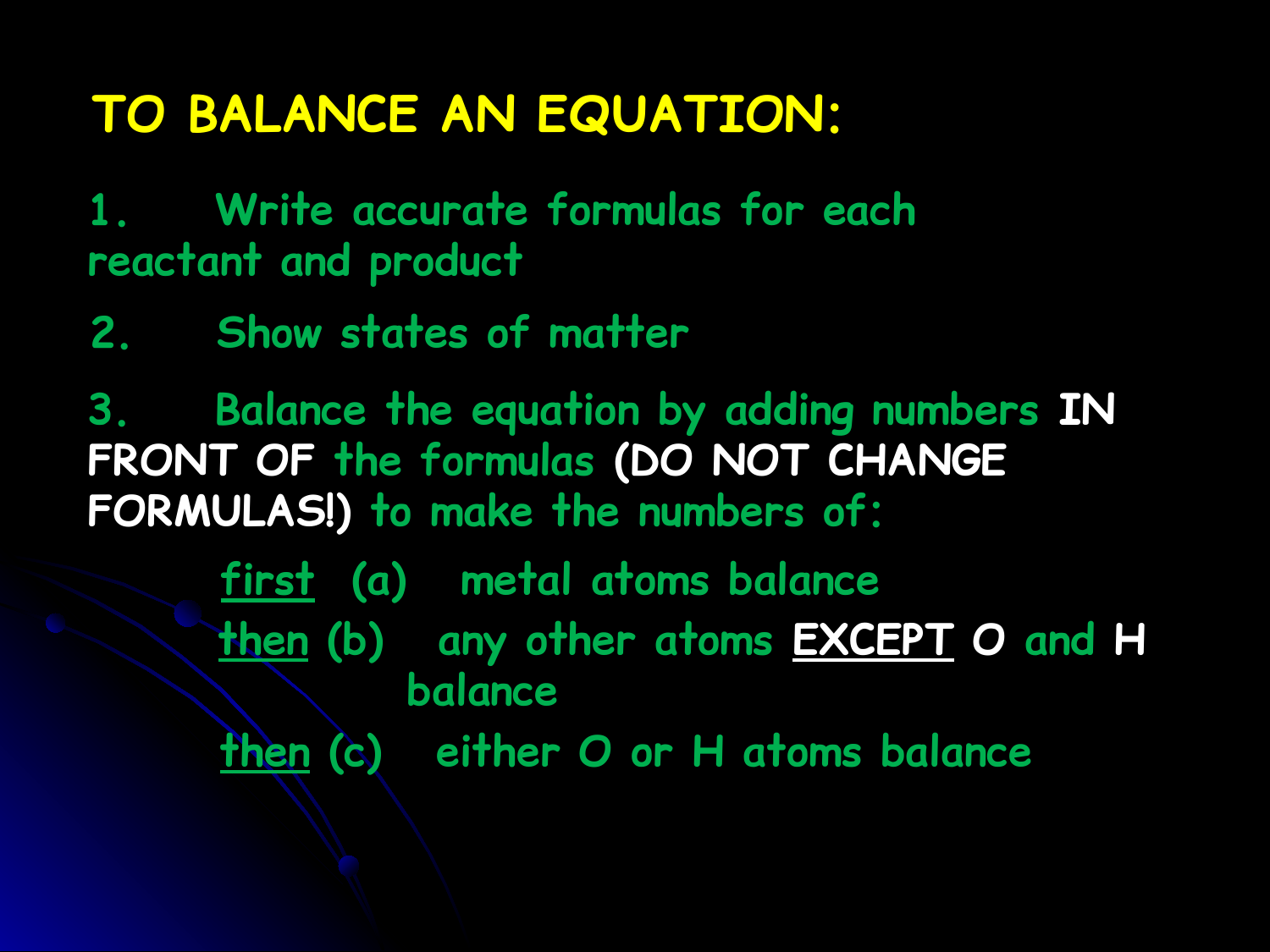

TO BALANCE AN EQUATION:
1.	Write accurate formulas for each 	reactant and product
2.	Show states of matter
3.	Balance the equation by adding numbers IN 	FRONT OF the formulas (DO NOT CHANGE 	FORMULAS!) to make the numbers of:
first  (a)   metal atoms balance
  then (b)   any other atoms EXCEPT O and H balance
   then (c)   either O or H atoms balance